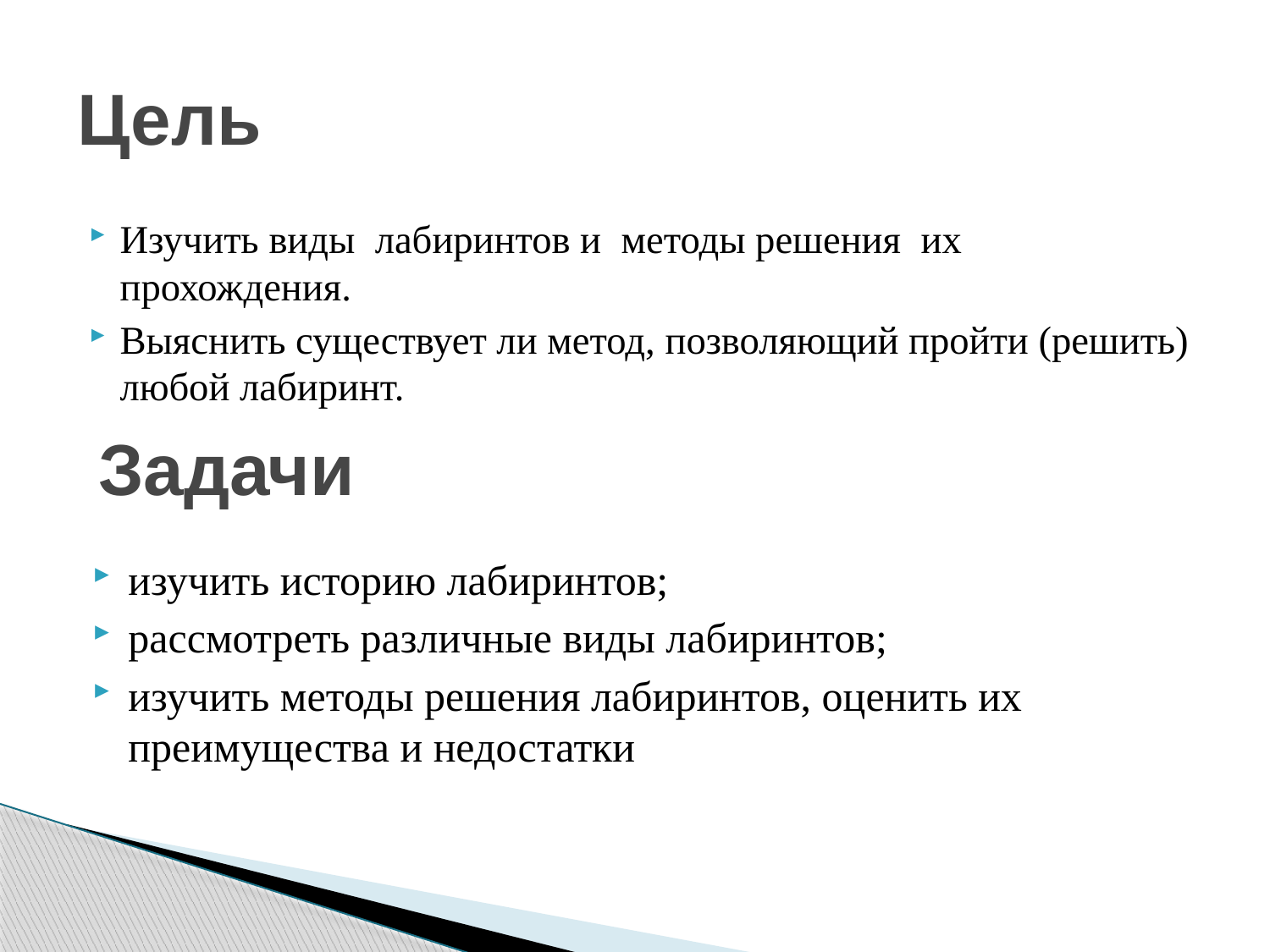

# Цель
Изучить виды  лабиринтов и  методы решения  их прохождения.
Выяснить существует ли метод, позволяющий пройти (решить) любой лабиринт.

Задачи
изучить историю лабиринтов;
рассмотреть различные виды лабиринтов;
изучить методы решения лабиринтов, оценить их преимущества и недостатки